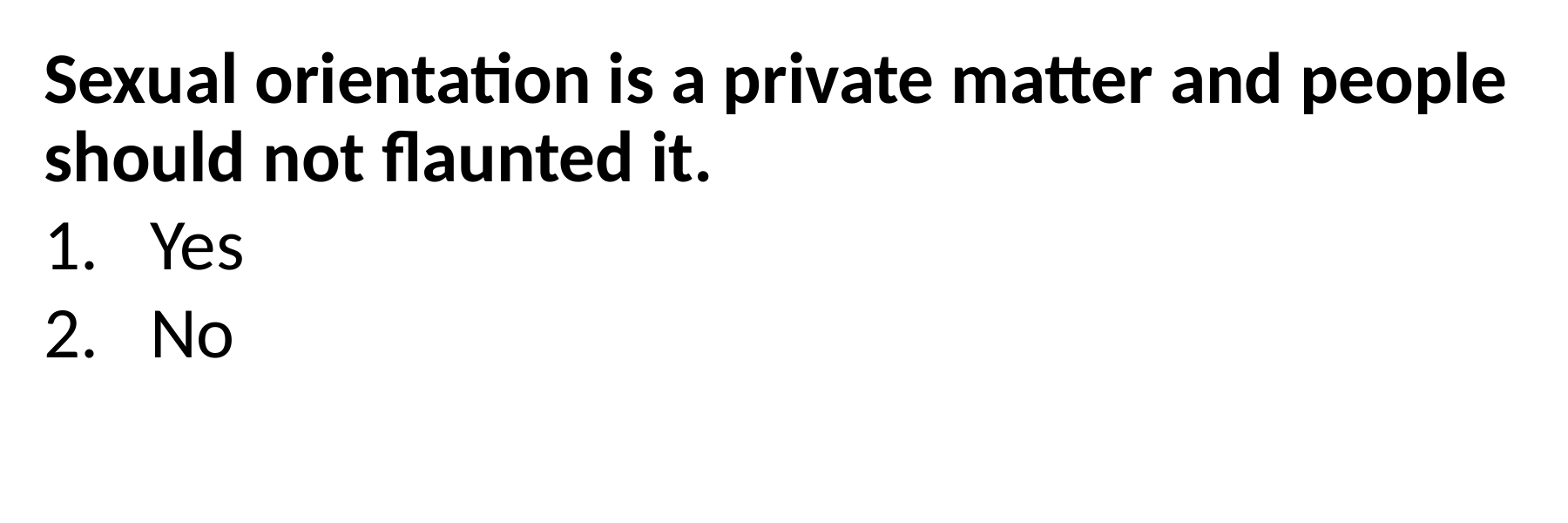

Sexual orientation is a private matter and people should not flaunted it.
Yes
No